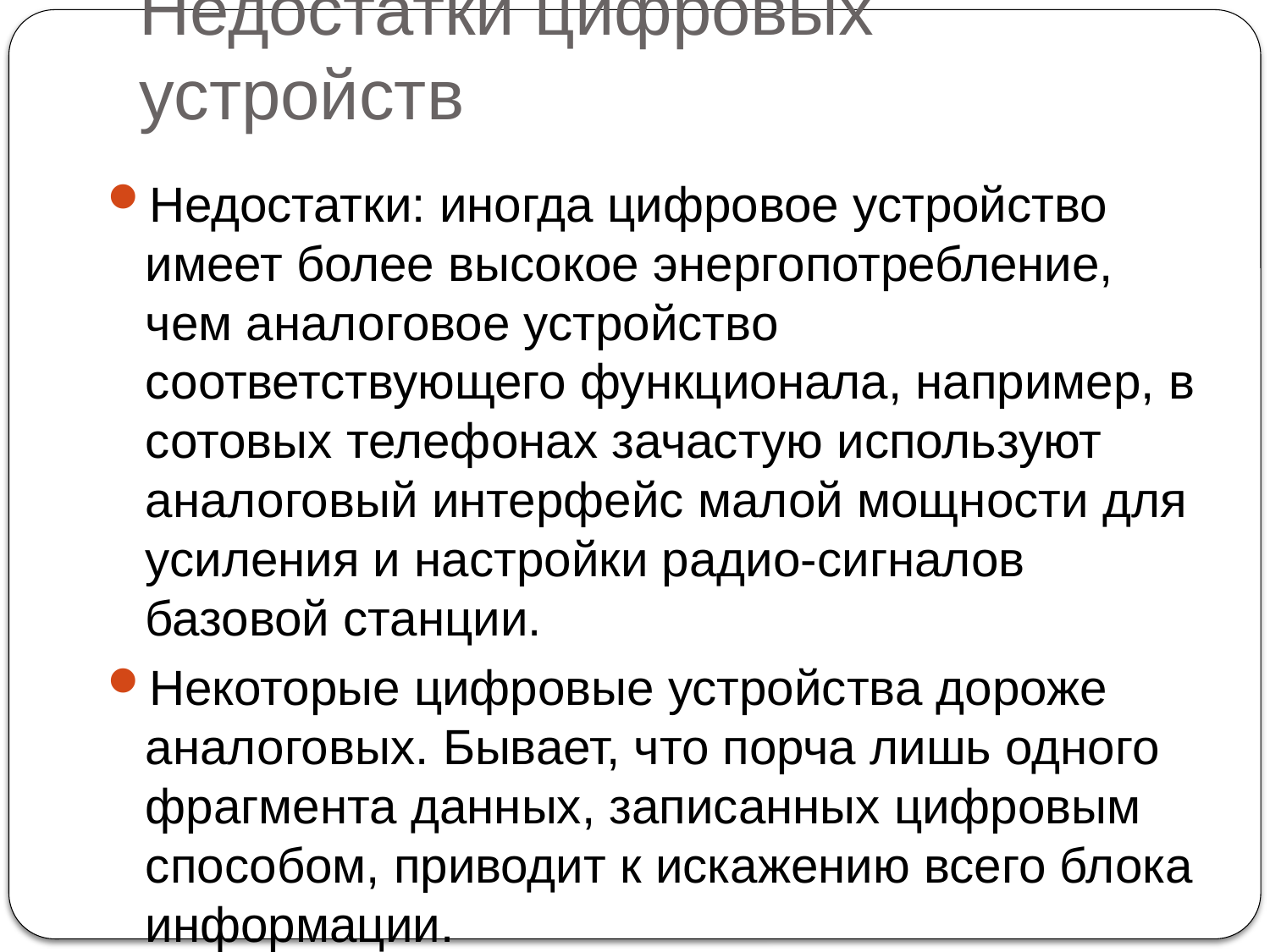

# Недостатки цифровых устройств
Недостатки: иногда цифровое устройство имеет более высокое энергопотребление, чем аналоговое устройство соответствующего функционала, например, в сотовых телефонах зачастую используют аналоговый интерфейс малой мощности для усиления и настройки радио-сигналов базовой станции.
Некоторые цифровые устройства дороже аналоговых. Бывает, что порча лишь одного фрагмента данных, записанных цифровым способом, приводит к искажению всего блока информации.